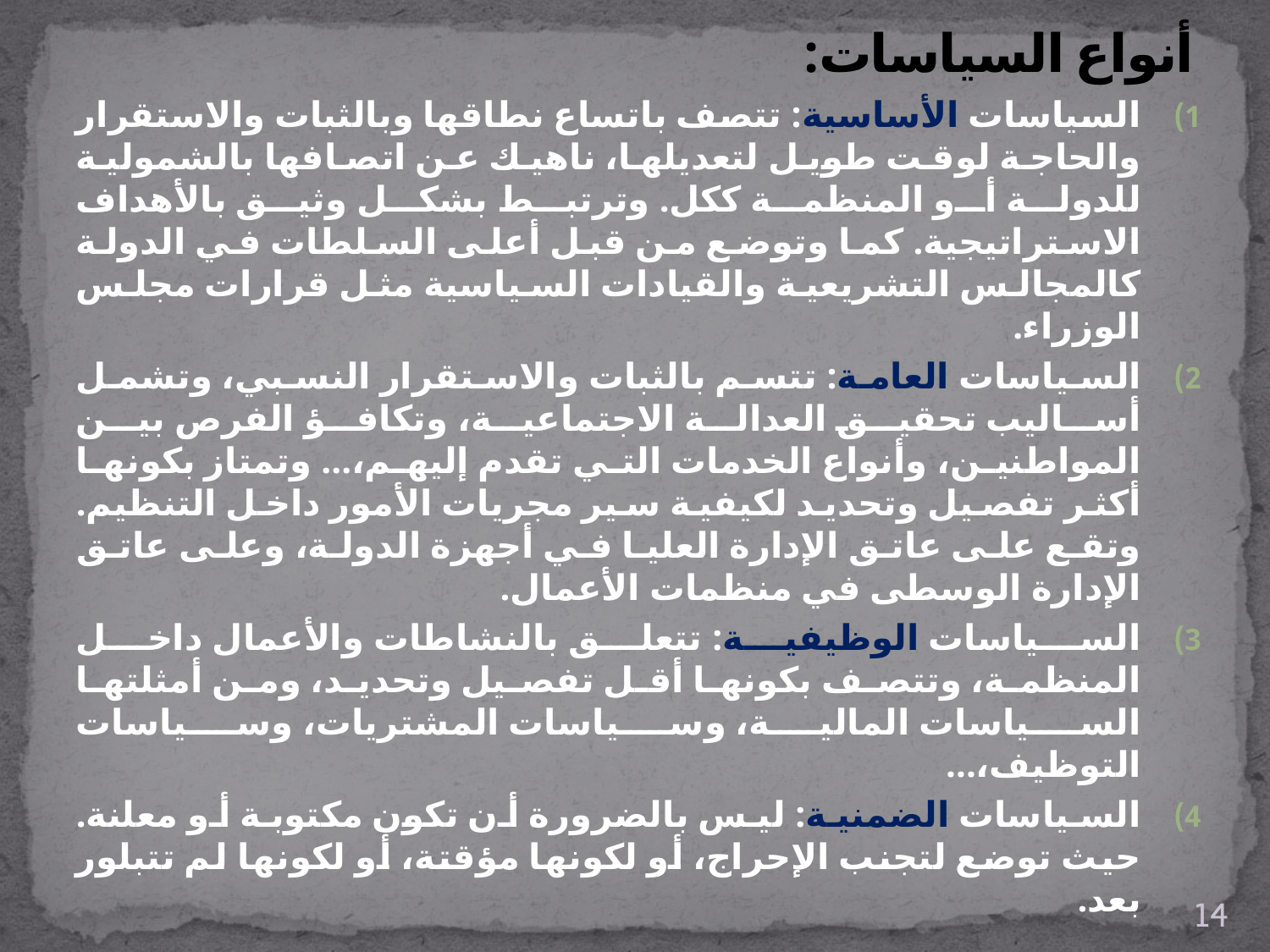

# أنواع السياسات:
السياسات الأساسية: تتصف باتساع نطاقها وبالثبات والاستقرار والحاجة لوقت طويل لتعديلها، ناهيك عن اتصافها بالشمولية للدولة أو المنظمة ككل. وترتبط بشكل وثيق بالأهداف الاستراتيجية. كما وتوضع من قبل أعلى السلطات في الدولة كالمجالس التشريعية والقيادات السياسية مثل قرارات مجلس الوزراء.
السياسات العامة: تتسم بالثبات والاستقرار النسبي، وتشمل أساليب تحقيق العدالة الاجتماعية، وتكافؤ الفرص بين المواطنين، وأنواع الخدمات التي تقدم إليهم،... وتمتاز بكونها أكثر تفصيل وتحديد لكيفية سير مجريات الأمور داخل التنظيم. وتقع على عاتق الإدارة العليا في أجهزة الدولة، وعلى عاتق الإدارة الوسطى في منظمات الأعمال.
السياسات الوظيفية: تتعلق بالنشاطات والأعمال داخل المنظمة، وتتصف بكونها أقل تفصيل وتحديد، ومن أمثلتها السياسات المالية، وسياسات المشتريات، وسياسات التوظيف،...
السياسات الضمنية: ليس بالضرورة أن تكون مكتوبة أو معلنة. حيث توضع لتجنب الإحراج، أو لكونها مؤقتة، أو لكونها لم تتبلور بعد.

14